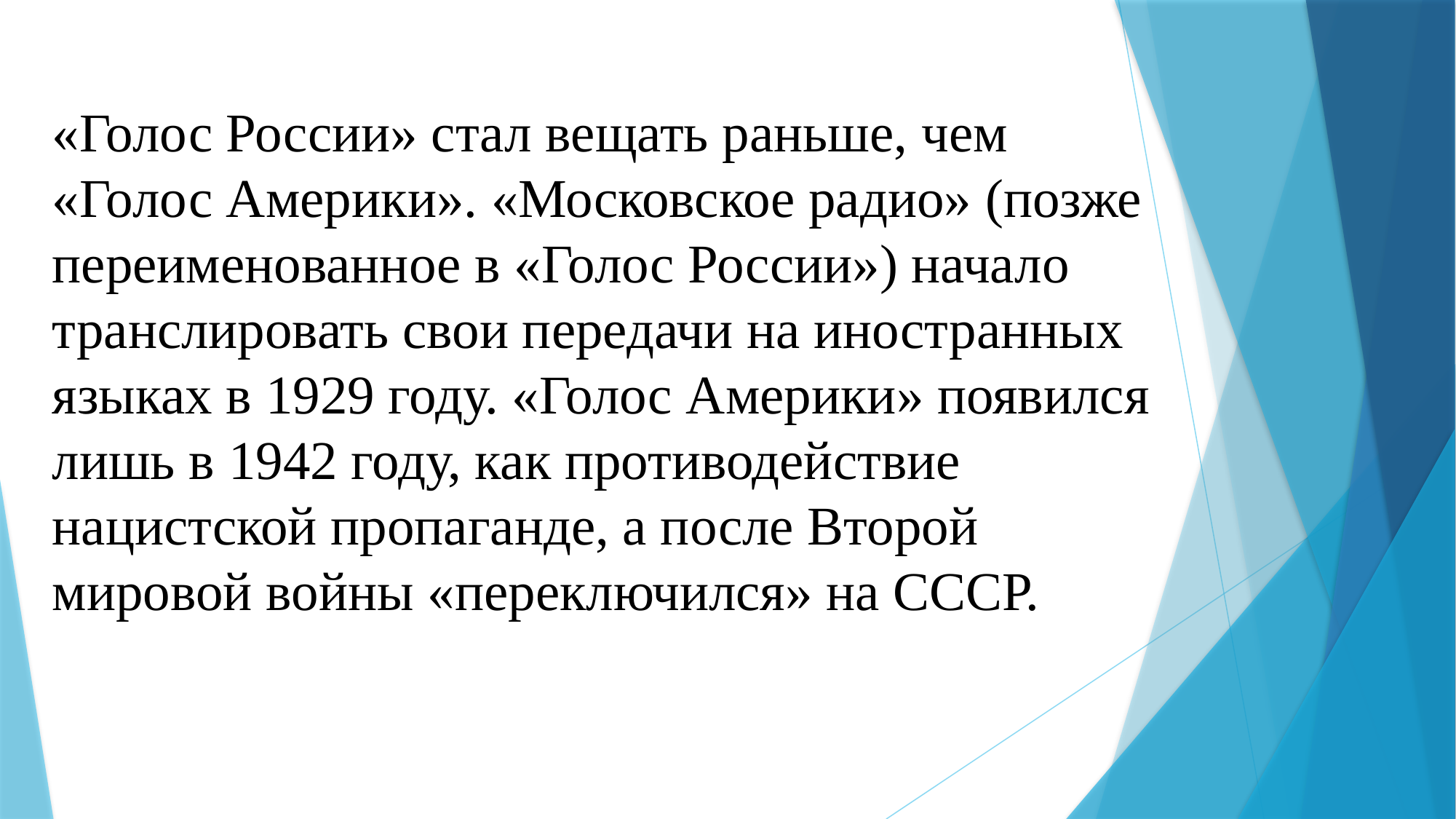

«Голос России» стал вещать раньше, чем «Голос Америки». «Московское радио» (позже переименованное в «Голос России») начало транслировать свои передачи на иностранных языках в 1929 году. «Голос Америки» появился лишь в 1942 году, как противодействие нацистской пропаганде, а после Второй мировой войны «переключился» на СССР.